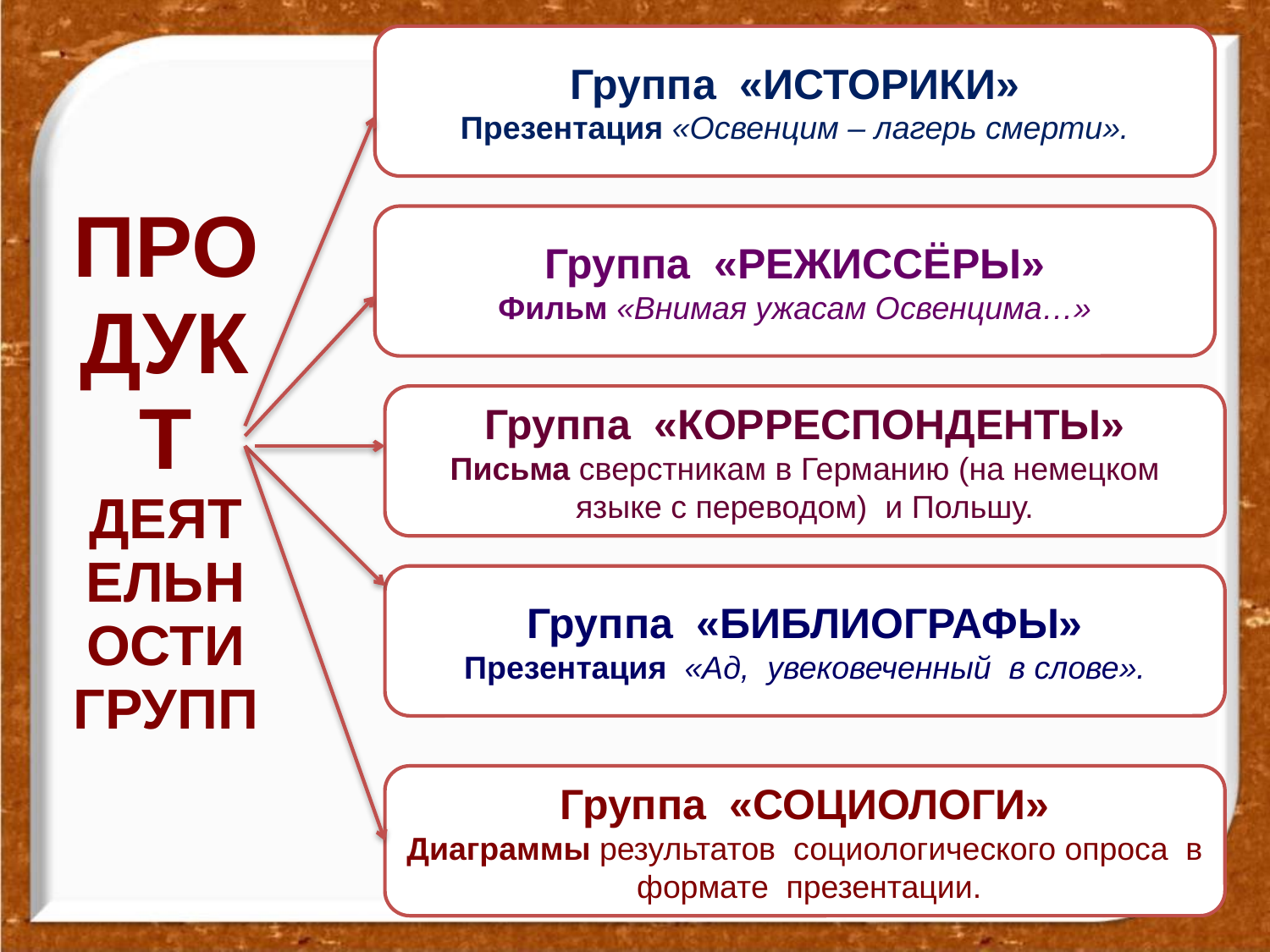

Группа  «ИСТОРИКИ»
Презентация «Освенцим – лагерь смерти».
# ПРОДУКТ ДЕЯТЕЛЬНОСТИ ГРУПП
Группа  «РЕЖИССЁРЫ»
Фильм «Внимая ужасам Освенцима…»
Группа  «КОРРЕСПОНДЕНТЫ»
Письма сверстникам в Германию (на немецком языке с переводом)  и Польшу.
Группа  «БИБЛИОГРАФЫ»
Презентация  «Ад,  увековеченный  в слове».
Группа  «СОЦИОЛОГИ»
Диаграммы результатов  социологического опроса  в  формате  презентации.